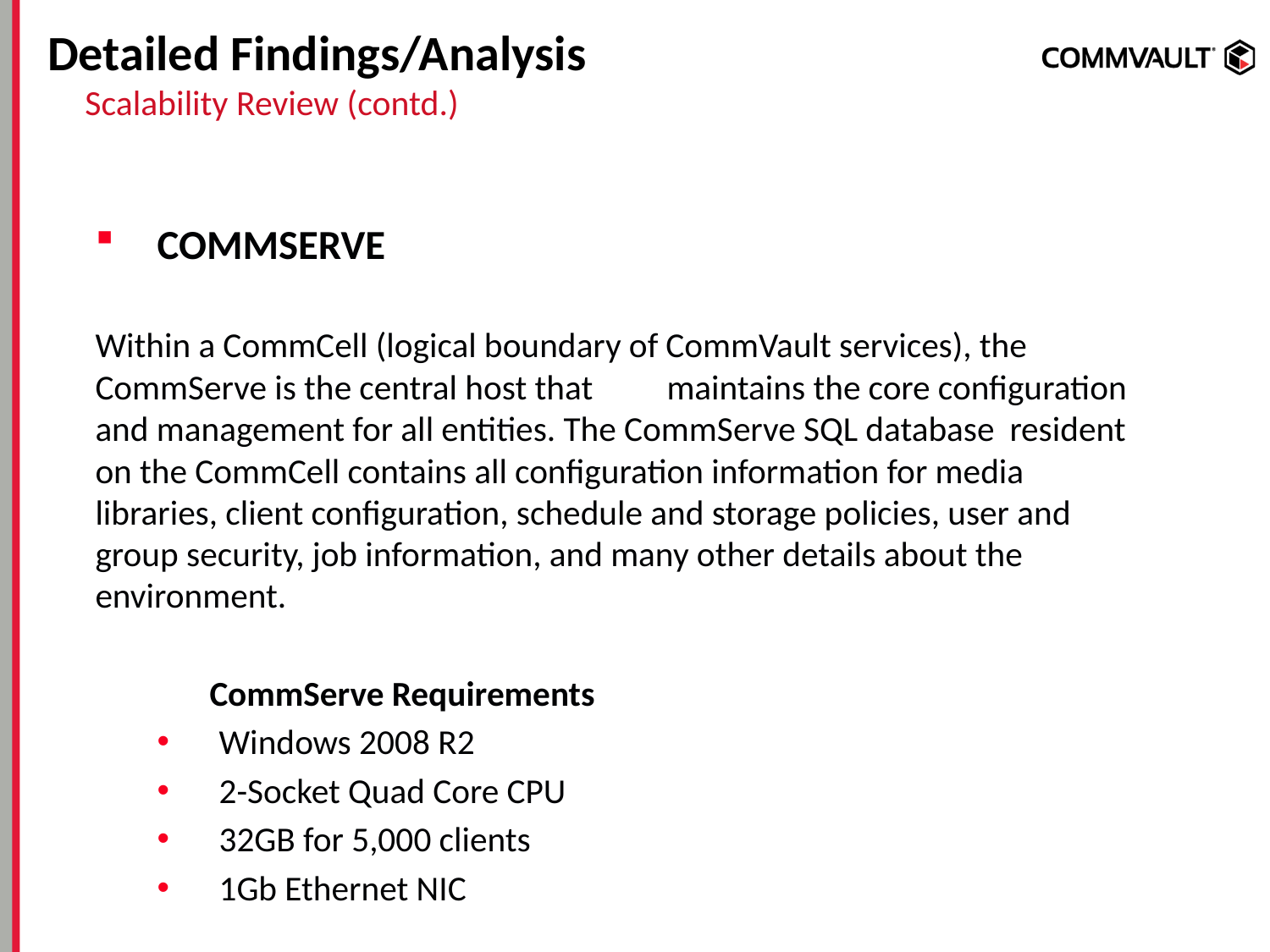

# Detailed Findings/Analysis
Scalability Review (contd.)
COMMSERVE

Within a CommCell (logical boundary of CommVault services), the CommServe is the central host that	maintains the core configuration and management for all entities. The CommServe SQL database	resident on the CommCell contains all configuration information for media libraries, client configuration, schedule and storage policies, user and group security, job information, and many other details about the environment.

	CommServe Requirements
Windows 2008 R2
2-Socket Quad Core CPU
32GB for 5,000 clients
1Gb Ethernet NIC